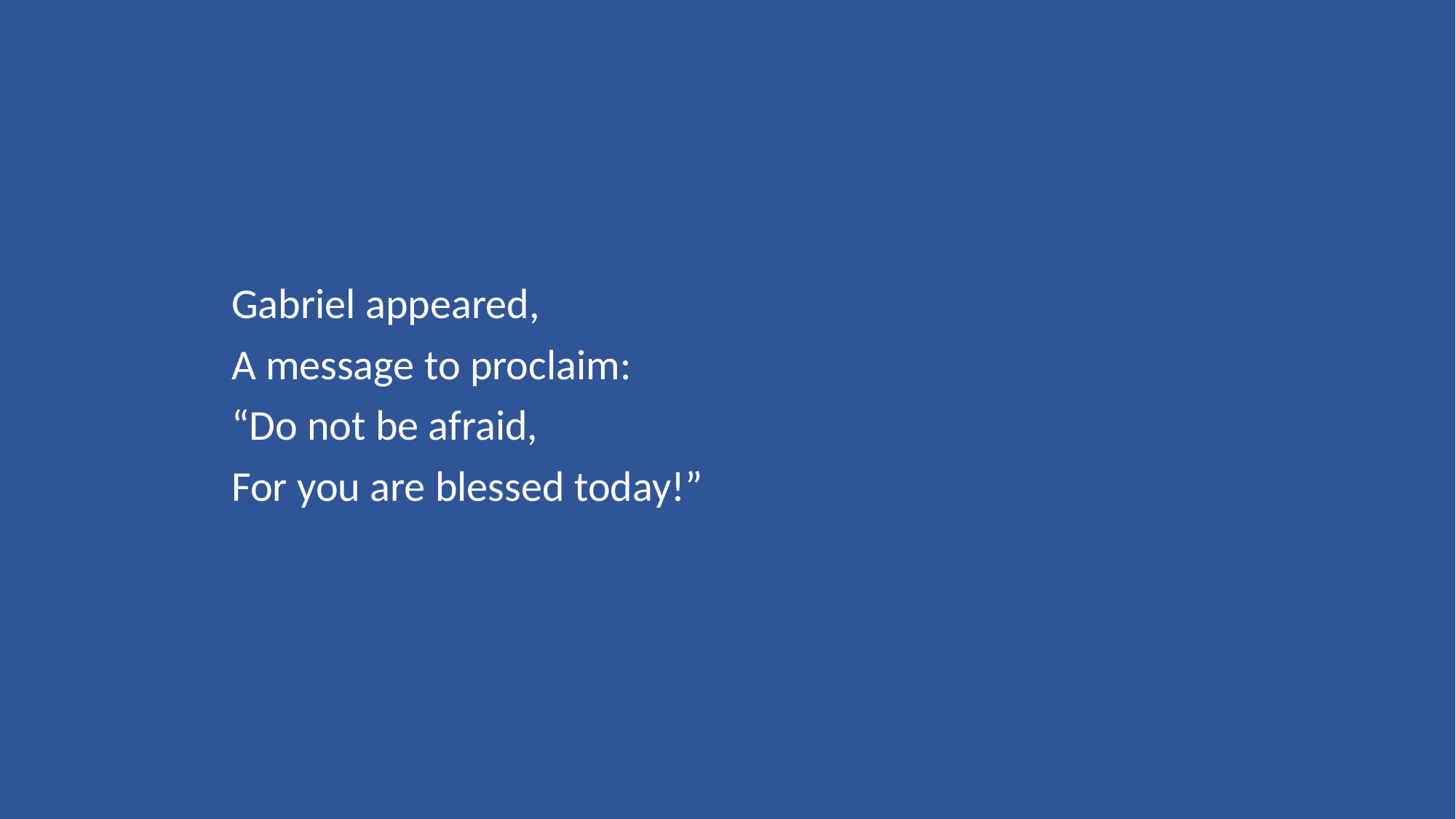

Gabriel appeared,
A message to proclaim:
“Do not be afraid,
For you are blessed today!”